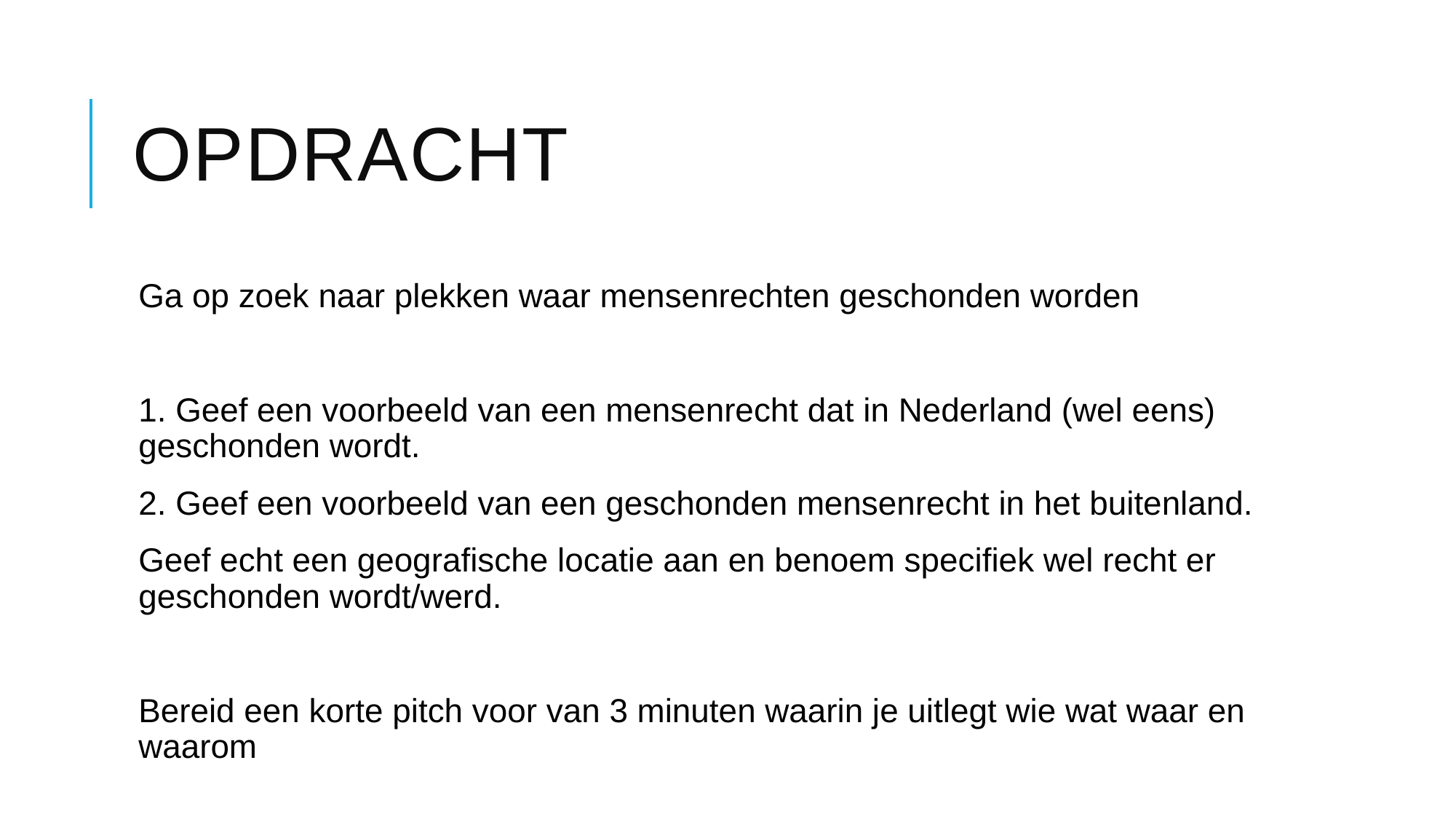

# Opdracht
Ga op zoek naar plekken waar mensenrechten geschonden worden

1. Geef een voorbeeld van een mensenrecht dat in Nederland (wel eens) geschonden wordt.
2. Geef een voorbeeld van een geschonden mensenrecht in het buitenland.
Geef echt een geografische locatie aan en benoem specifiek wel recht er geschonden wordt/werd.

Bereid een korte pitch voor van 3 minuten waarin je uitlegt wie wat waar en waarom